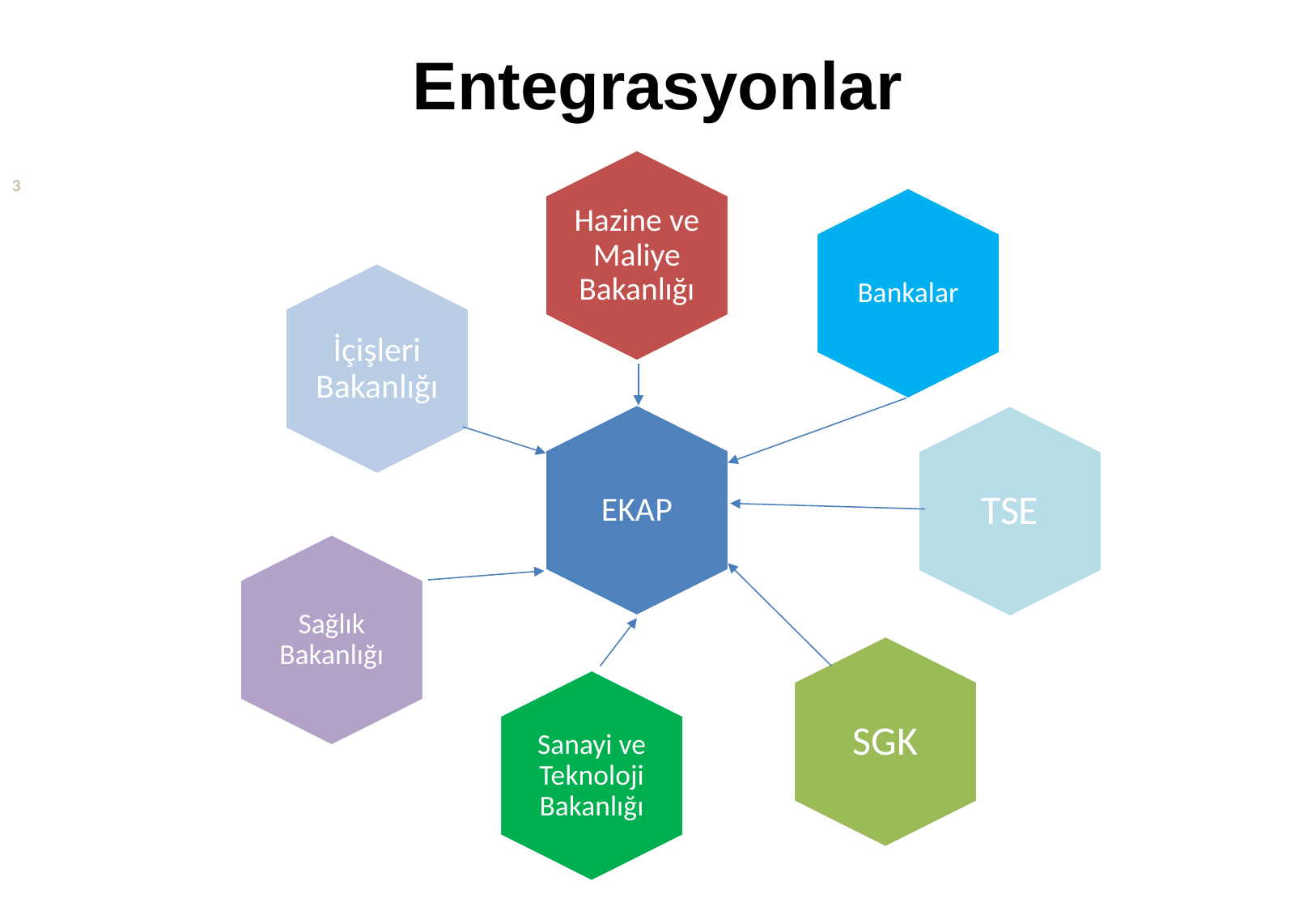

# Entegrasyonlar
Bankalar
Hazine ve Maliye Bakanlığı
EKAP

TSE
Sağlık Bakanlığı
SGK
Sanayi ve Teknoloji Bakanlığı

İçişleri Bakanlığı
3